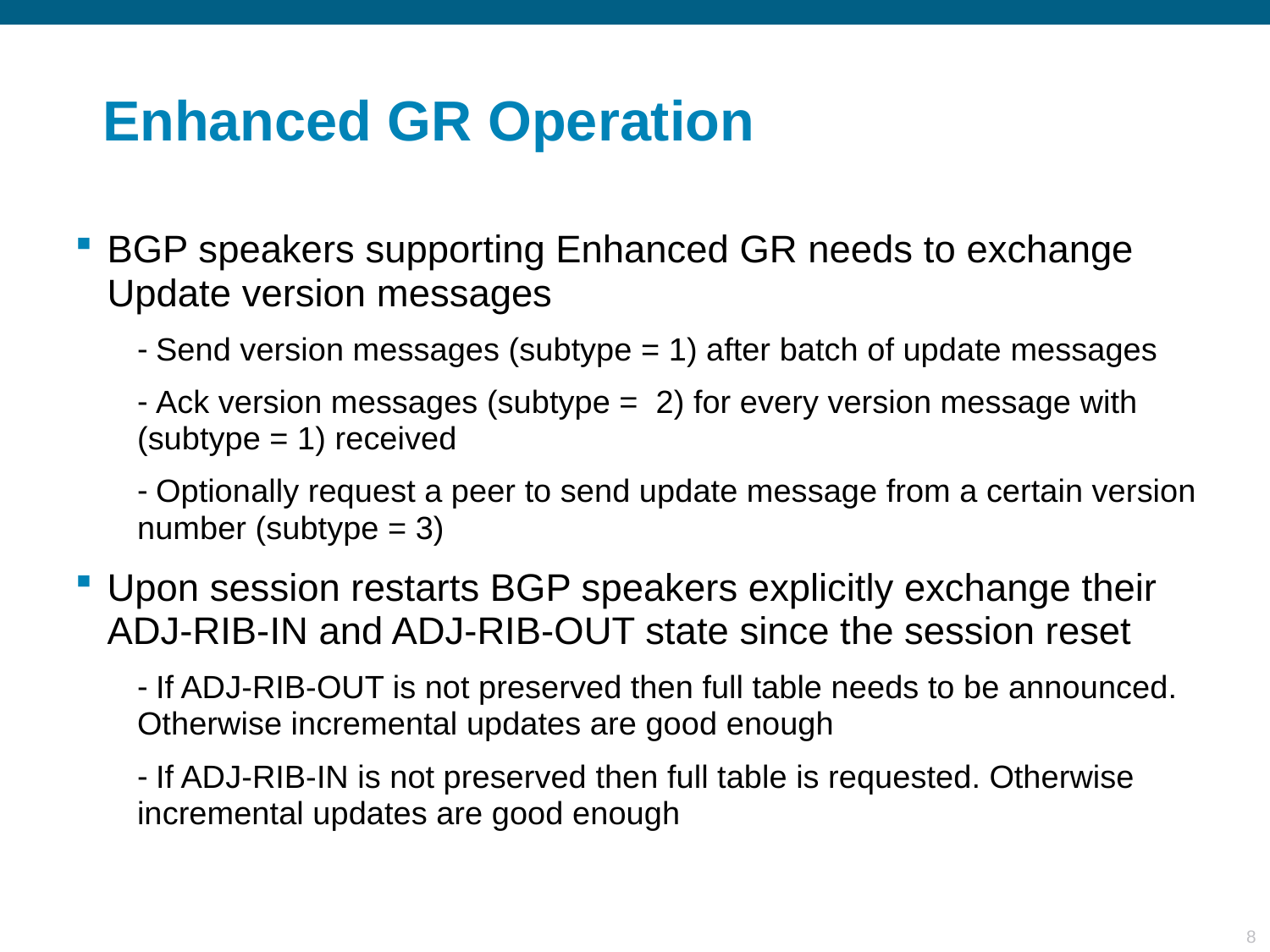

# Enhanced GR Operation
BGP speakers supporting Enhanced GR needs to exchange Update version messages
 Send version messages (subtype = 1) after batch of update messages
 Ack version messages (subtype =  2) for every version message with (subtype = 1) received
 Optionally request a peer to send update message from a certain version number (subtype = 3)
Upon session restarts BGP speakers explicitly exchange their ADJ-RIB-IN and ADJ-RIB-OUT state since the session reset
 If ADJ-RIB-OUT is not preserved then full table needs to be announced. Otherwise incremental updates are good enough
 If ADJ-RIB-IN is not preserved then full table is requested. Otherwise incremental updates are good enough